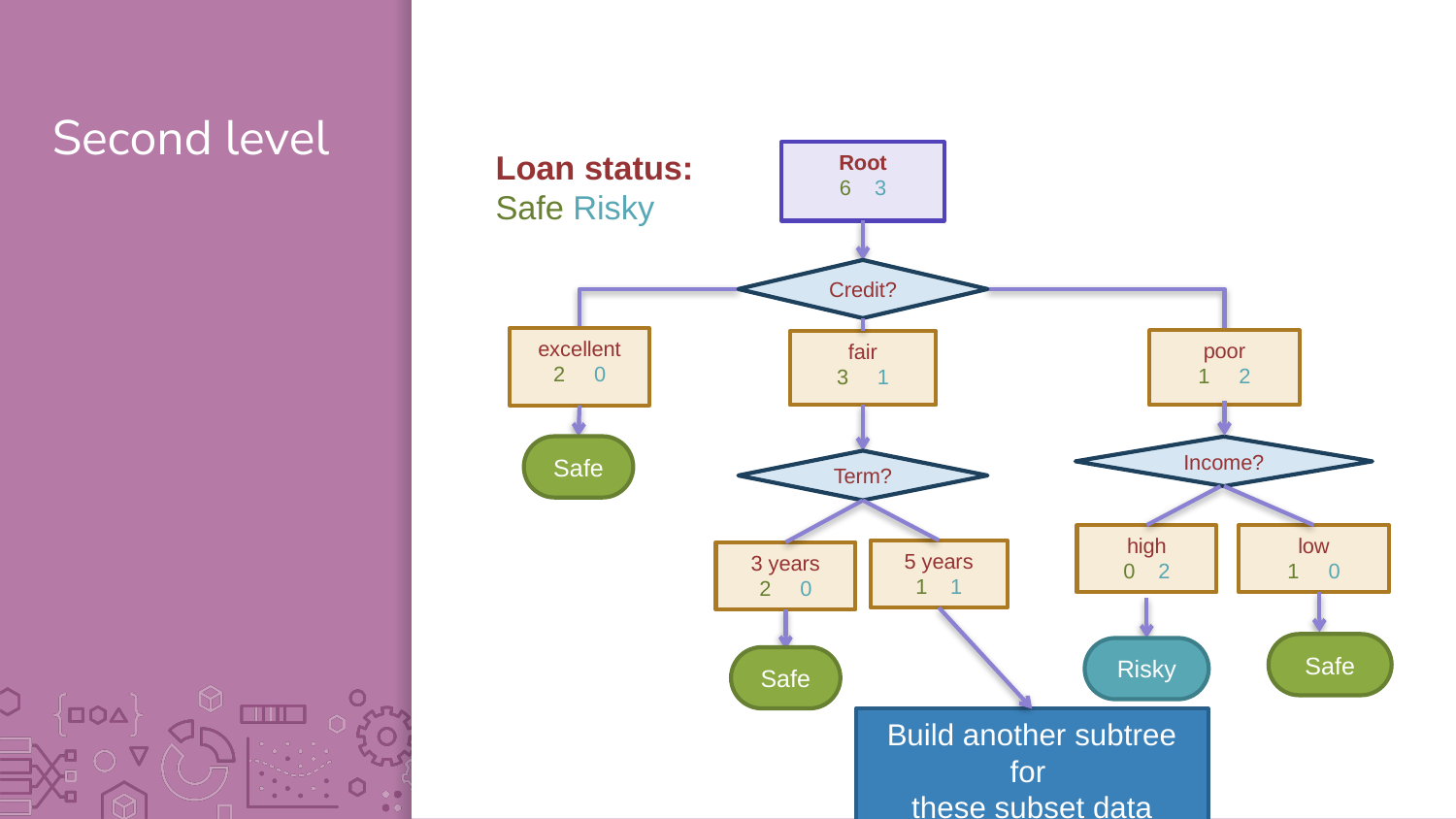

# Second level
Loan status:
Safe Risky
Root
6    3
Credit?
excellent
2     0
poor
1     2
fair
3     1

Income?
high
0    2
low
1     0
Term?
5 years
1    1
3 years
2     0
Safe
Safe
Risky
Safe
Build another subtree for
these subset data points